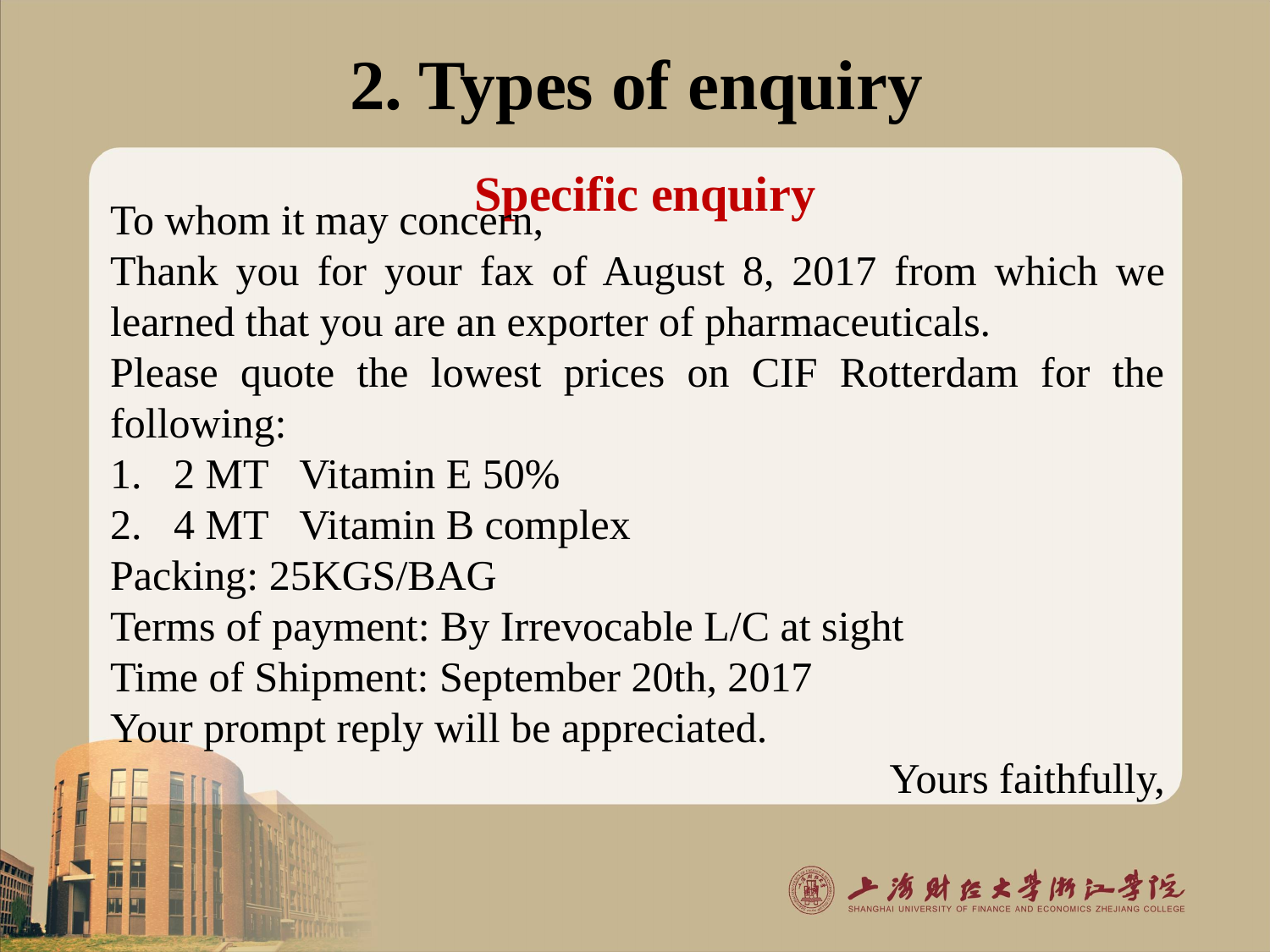

# 2. Types of enquiry
Specific enquiry
To whom it may concern,
Thank you for your fax of August 8, 2017 from which we learned that you are an exporter of pharmaceuticals.
Please quote the lowest prices on CIF Rotterdam for the following:
1.   2 MT   Vitamin E 50%
2.   4 MT   Vitamin B complex
Packing: 25KGS/BAG
Terms of payment: By Irrevocable L/C at sight
Time of Shipment: September 20th, 2017
Your prompt reply will be appreciated.
                                                          Yours faithfully,